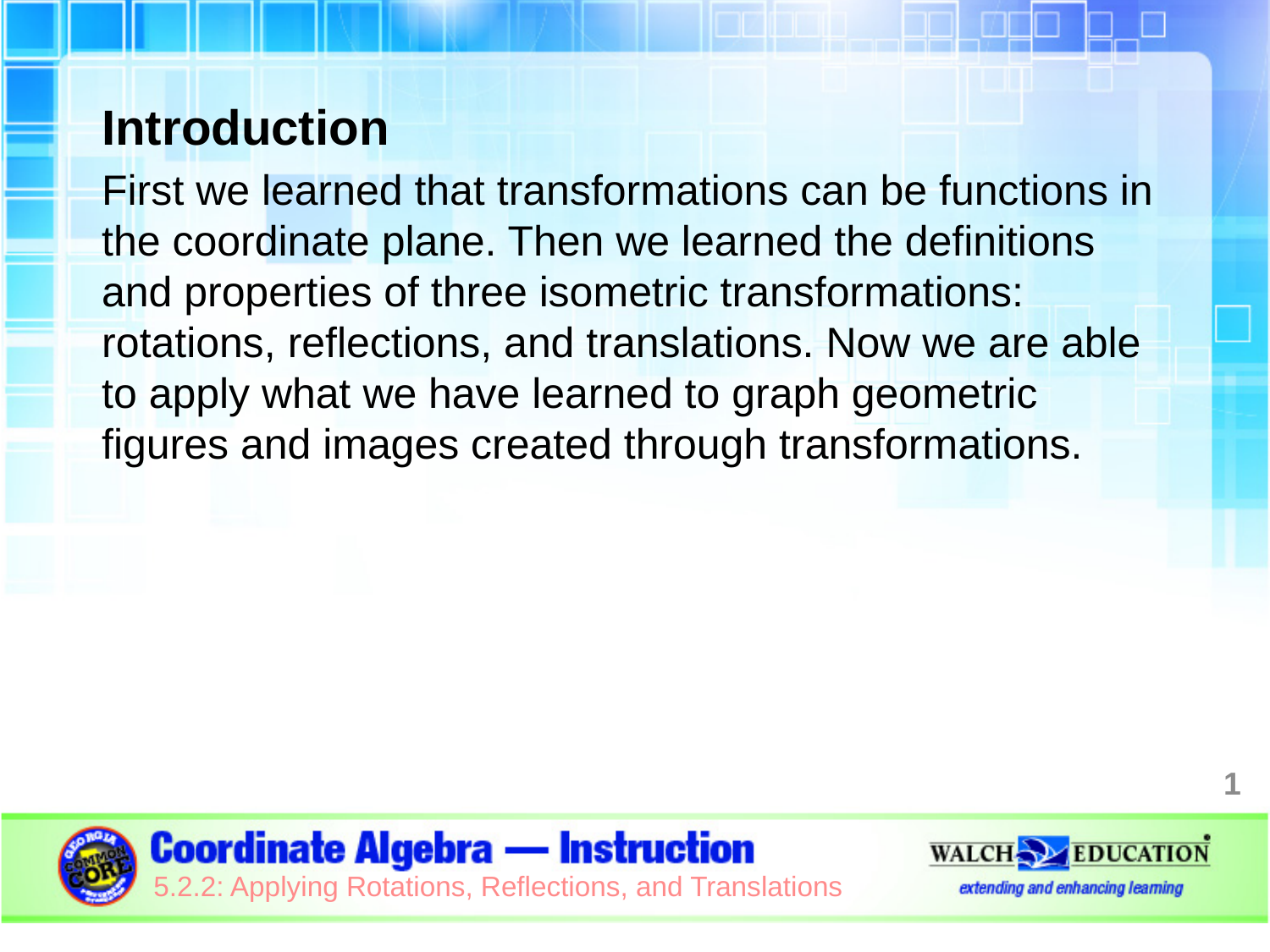

Introduction
First we learned that transformations can be functions in the coordinate plane. Then we learned the definitions and properties of three isometric transformations: rotations, reflections, and translations. Now we are able to apply what we have learned to graph geometric figures and images created through transformations.
1
5.2.2: Applying Rotations, Reflections, and Translations